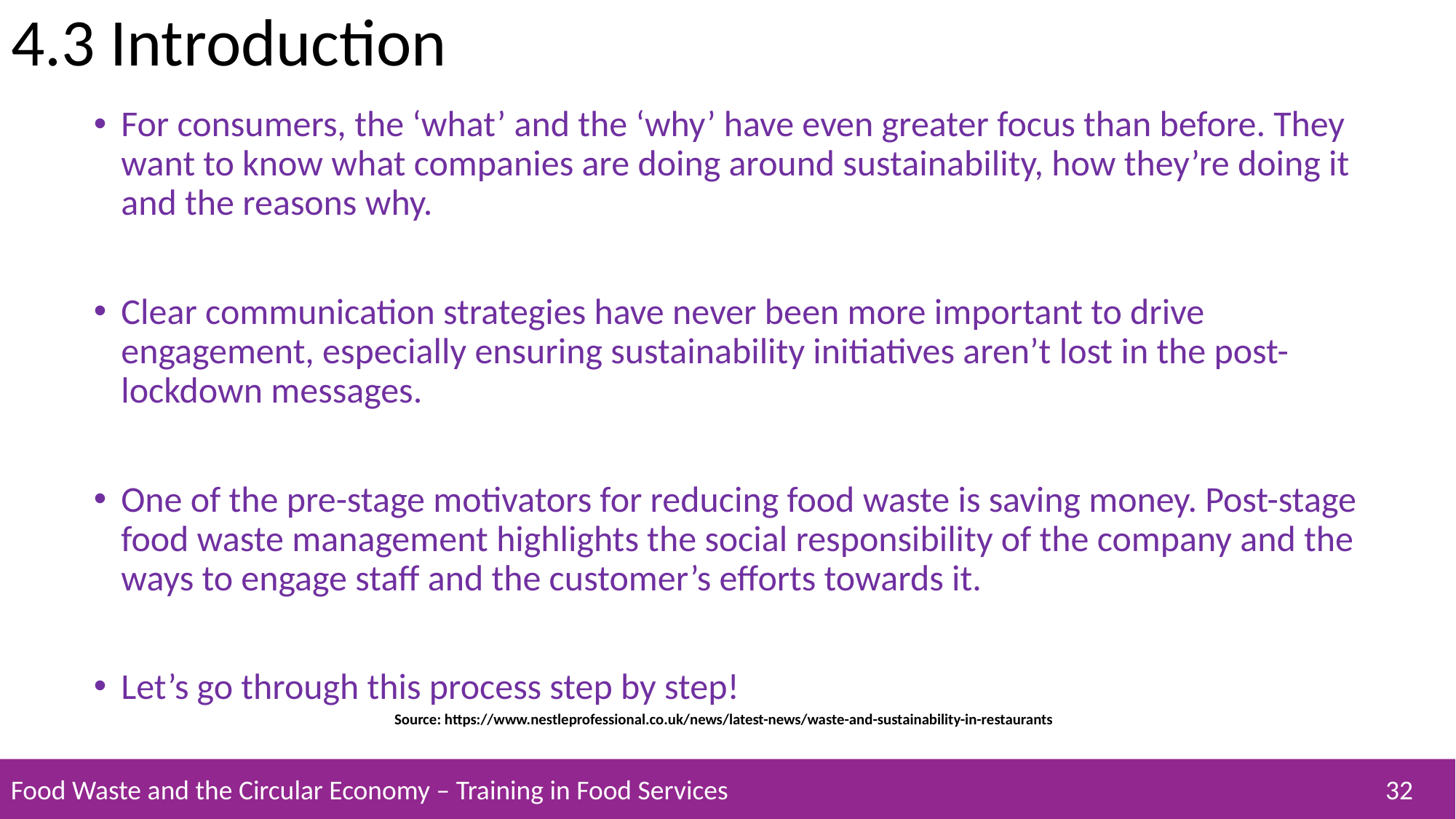

# 4.3 Introduction
For consumers, the ‘what’ and the ‘why’ have even greater focus than before. They want to know what companies are doing around sustainability, how they’re doing it and the reasons why.

Clear communication strategies have never been more important to drive engagement, especially ensuring sustainability initiatives aren’t lost in the post-lockdown messages.

One of the pre-stage motivators for reducing food waste is saving money. Post-stage food waste management highlights the social responsibility of the company and the ways to engage staff and the customer’s efforts towards it.

Let’s go through this process step by step!

Source: https://www.nestleprofessional.co.uk/news/latest-news/waste-and-sustainability-in-restaurants